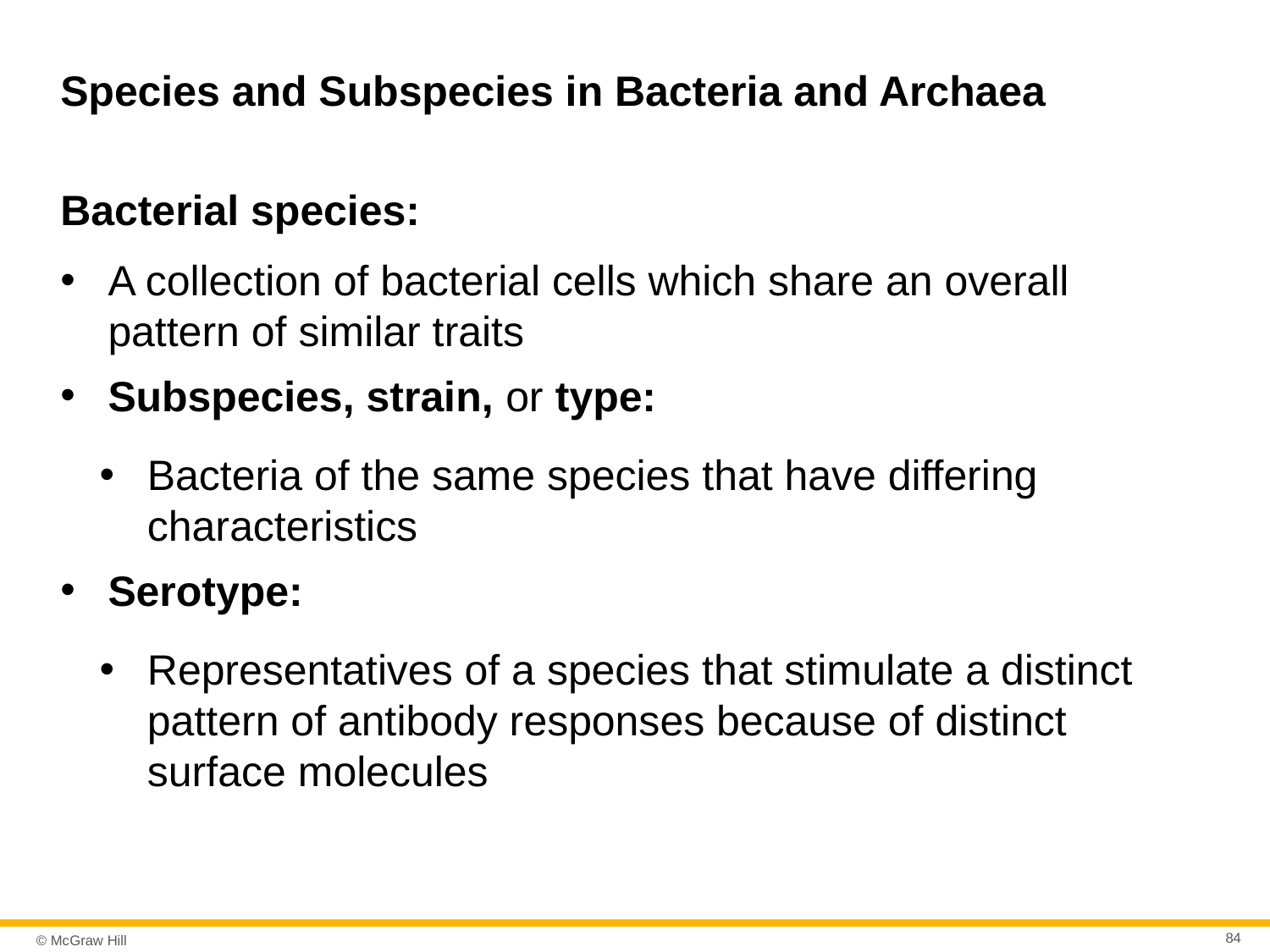

# Species and Subspecies in Bacteria and Archaea
Bacterial species:
A collection of bacterial cells which share an overall pattern of similar traits
Subspecies, strain, or type:
Bacteria of the same species that have differing characteristics
Serotype:
Representatives of a species that stimulate a distinct pattern of antibody responses because of distinct surface molecules